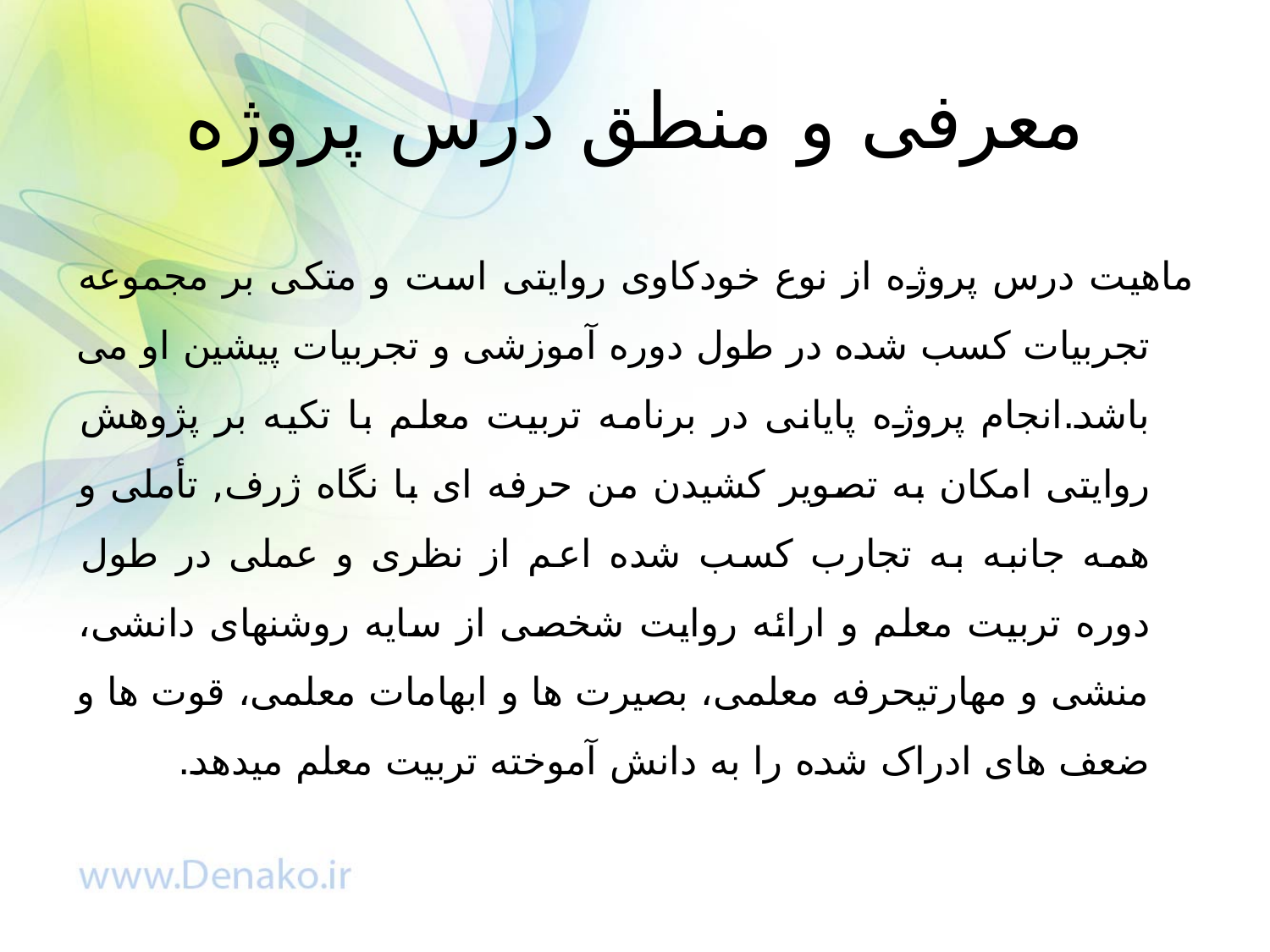

# معرفی و منطق درس پروژه
ماهیت درس پروژه از نوع خودکاوی روایتی است و متکی بر مجموعه تجربیات کسب شده در طول دوره آموزشی و تجربیات پیشین او می باشد.انجام پروژه پایانی در برنامه تربیت معلم با تکیه بر پژوهش روایتی امکان به تصویر کشیدن من حرفه ای با نگاه ژرف, تأملی و همه جانبه به تجارب کسب شده اعم از نظری و عملی در طول دوره تربیت معلم و ارائه روایت شخصی از سایه روشنهای دانشی، منشی و مهارتیحرفه معلمی، بصیرت ها و ابهامات معلمی، قوت ها و ضعف های ادراک شده را به دانش آموخته تربیت معلم میدهد.